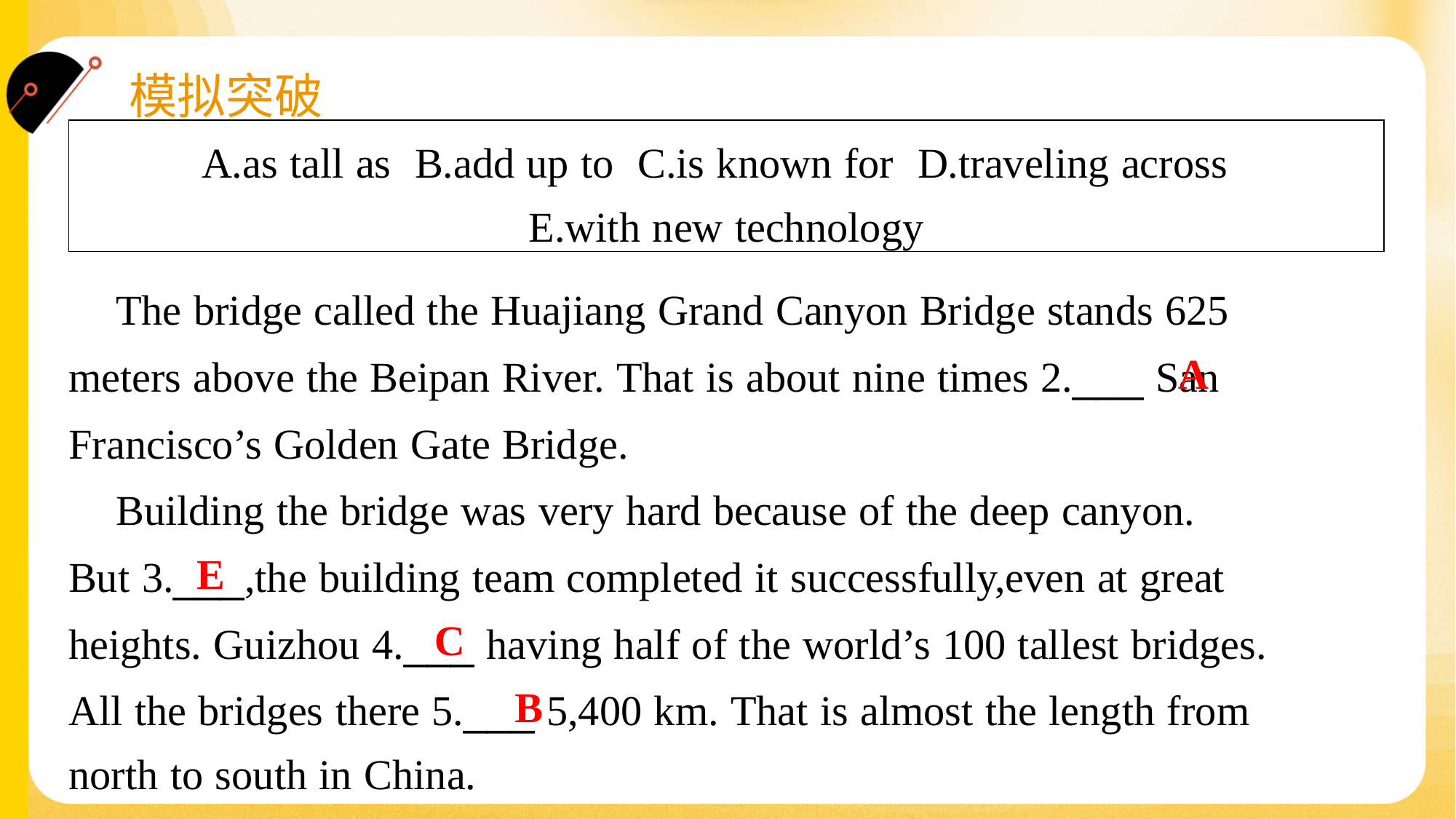

| A.as tall as B.add up to C.is known for D.traveling across E.with new technology |
| --- |
    The bridge called the Huajiang Grand Canyon Bridge stands 625
meters above the Beipan River. That is about nine times 2.___ San
Francisco’s Golden Gate Bridge.
    Building the bridge was very hard because of the deep canyon.
But 3.___,the building team completed it successfully,even at great
heights. Guizhou 4.___ having half of the world’s 100 tallest bridges.
All the bridges there 5.___ 5,400 km. That is almost the length from
north to south in China.#1.1.3
A
E
C
B